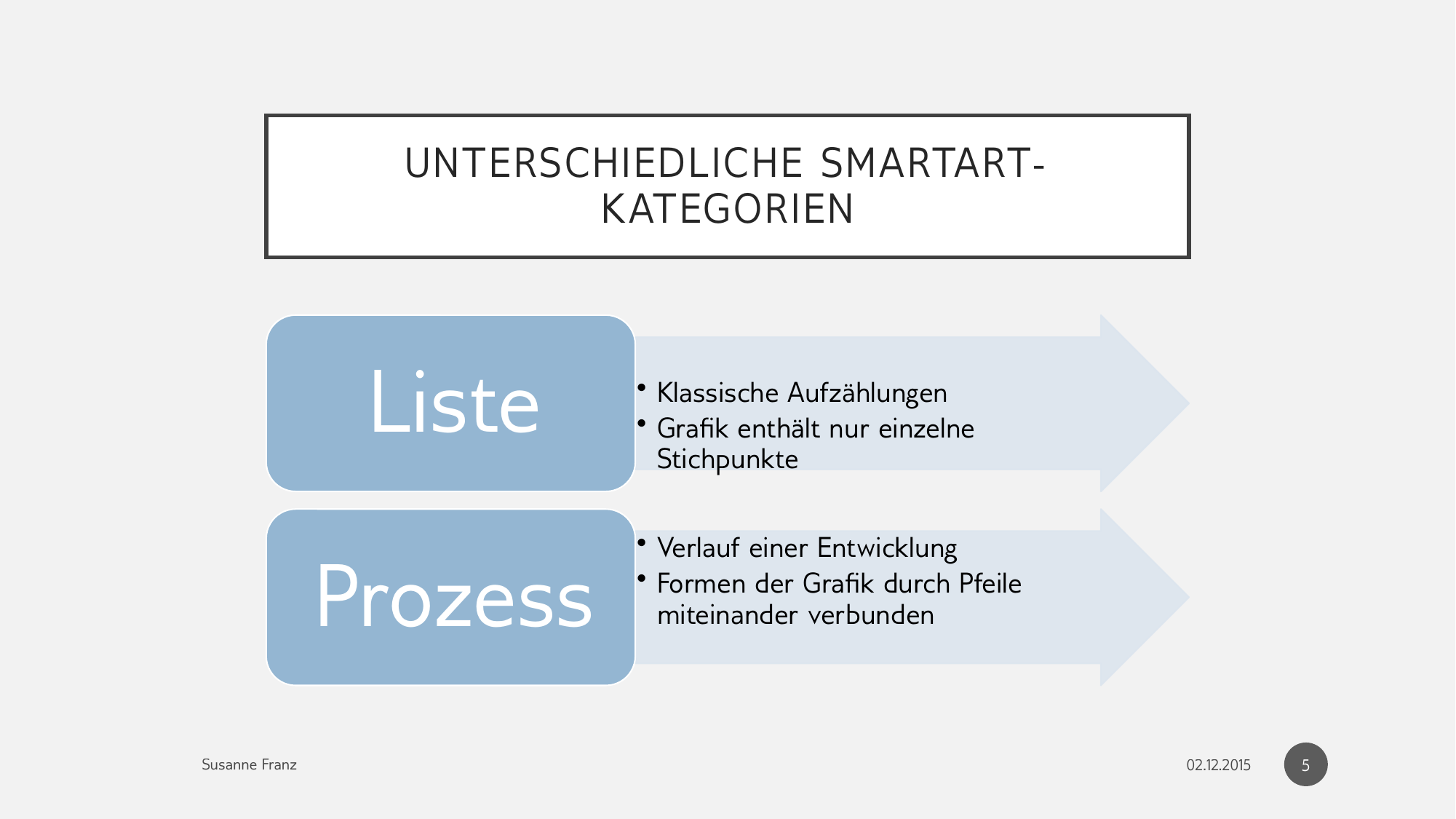

# Unterschiedliche SmartArt-Kategorien

Klassische Aufzählungen
Grafik enthält nur einzelne Stichpunkte
Liste
Verlauf einer Entwicklung
Formen der Grafik durch Pfeile miteinander verbunden
Prozess
5
Susanne Franz
02.12.2015